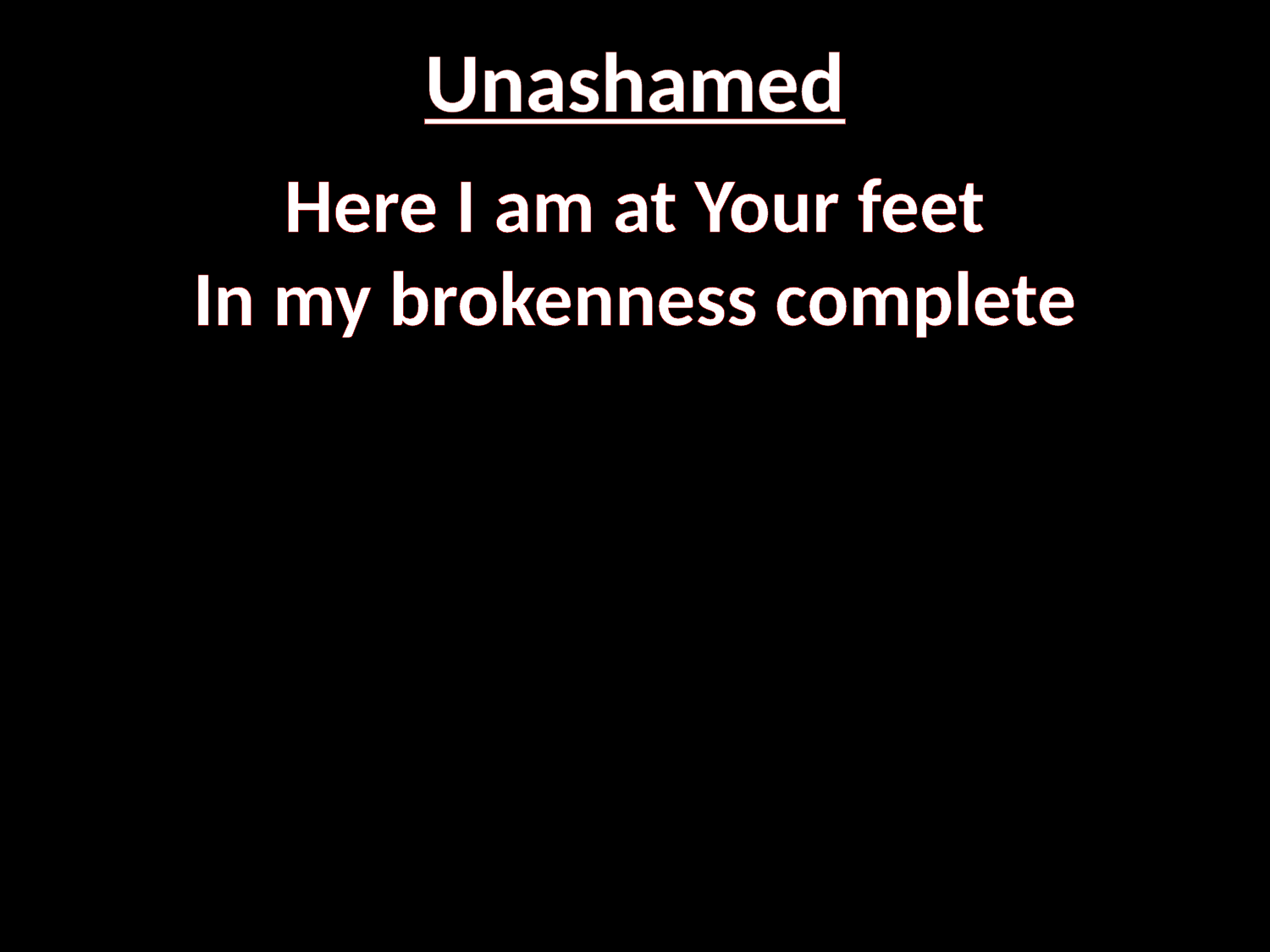

# Unashamed
Here I am at Your feet
In my brokenness complete